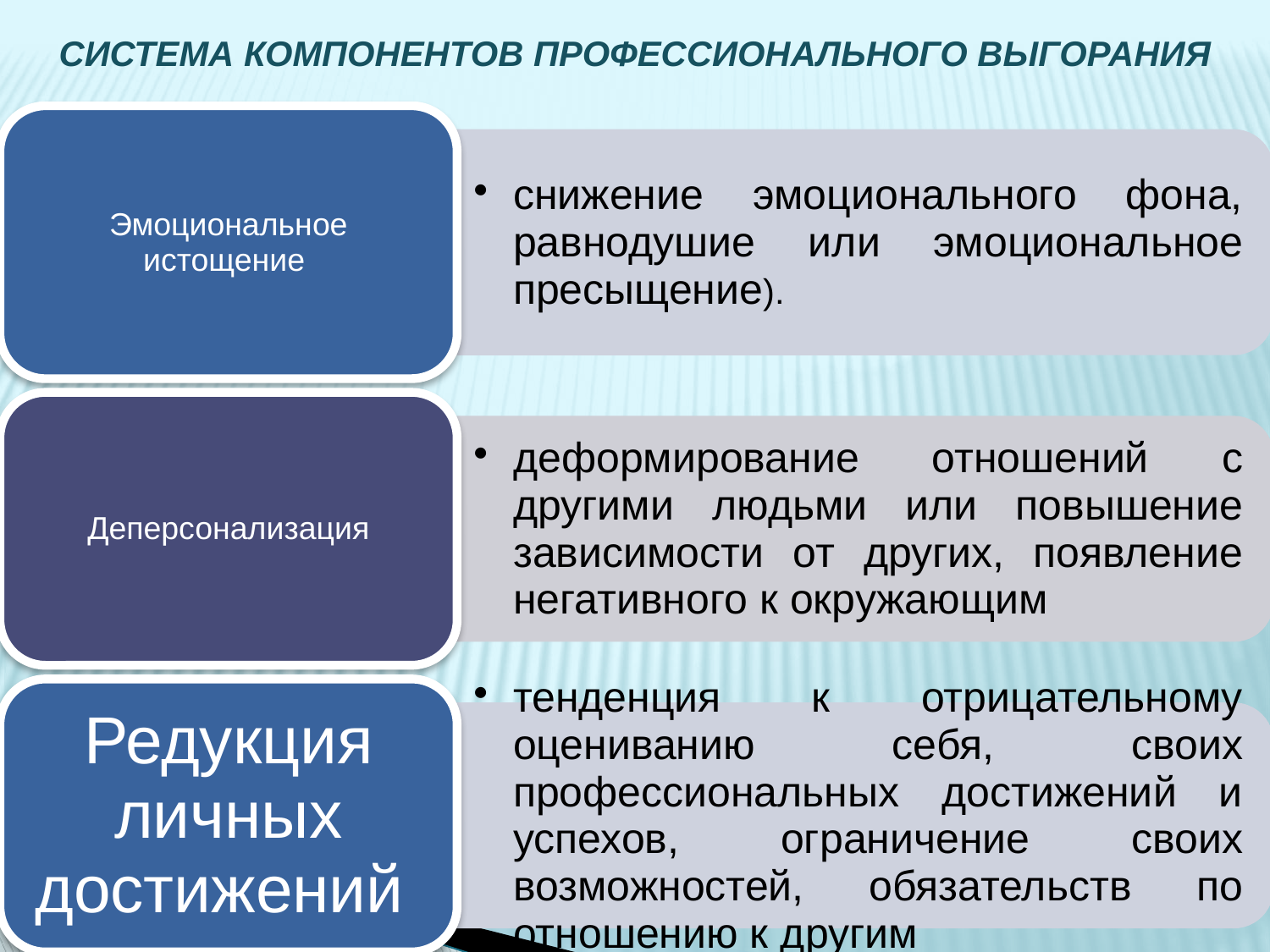

# СИСТЕМА КОМПОНЕНТОВ ПРОФЕССИОНАЛЬНОГО ВЫГОРАНИЯ
Эмоциональное истощение
снижение эмоционального фона, равнодушие или эмоциональное пресыщение).
Деперсонализация
деформирование отношений с другими людьми или повышение зависимости от других, появление негативного к окружающим
Редукция личных достижений
тенденция к отрицательному оцениванию себя, своих профессиональных достижений и успехов, ограничение своих возможностей, обязательств по отношению к другим